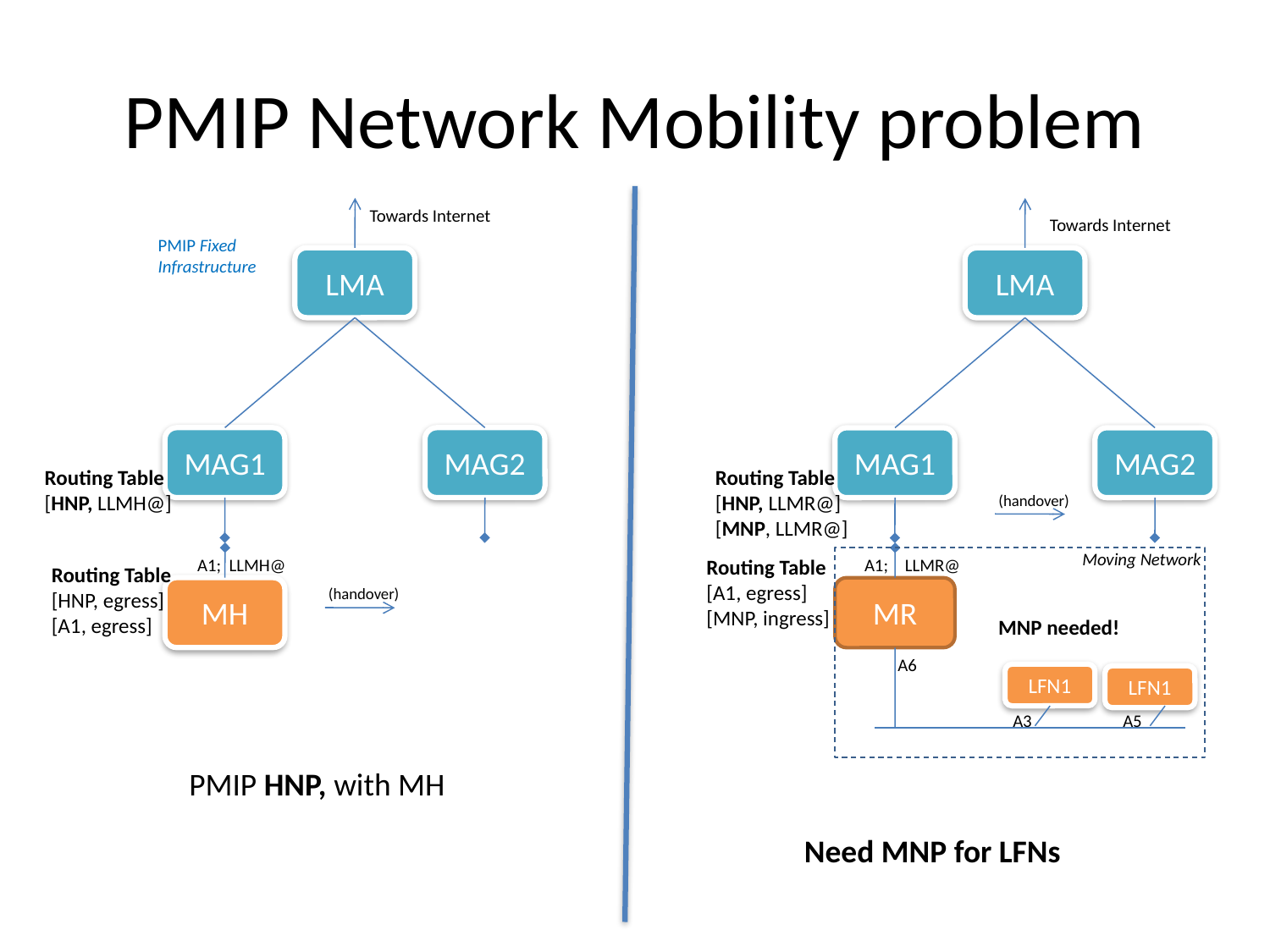

# PMIP Network Mobility problem
Towards Internet
Towards Internet
PMIP Fixed
Infrastructure
LMA
LMA
MAG1
MAG2
MAG1
MAG2
Routing Table
[HNP, LLMH@]
Routing Table
[HNP, LLMR@]
[MNP, LLMR@]
(handover)
Moving Network
A1;  LLMH@
Routing Table
[A1, egress]
[MNP, ingress]

A1;
LLMR@
Routing Table
[HNP, egress]
[A1, egress]
MH
(handover)
MR
MNP needed!
A6
LFN1
LFN1
A3
A5
PMIP HNP, with MH
Need MNP for LFNs